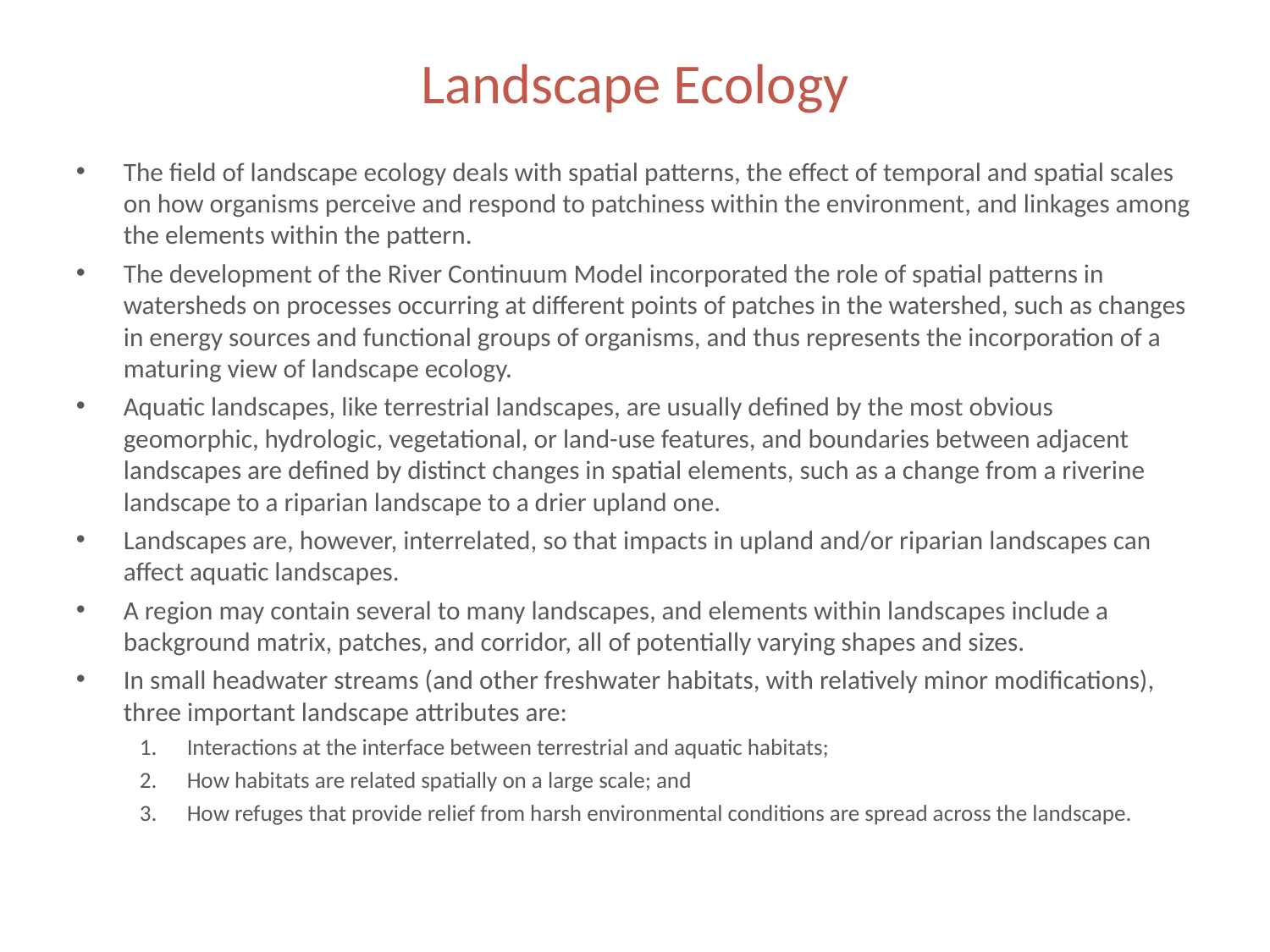

# Landscape Ecology
The field of landscape ecology deals with spatial patterns, the effect of temporal and spatial scales on how organisms perceive and respond to patchiness within the environment, and linkages among the elements within the pattern.
The development of the River Continuum Model incorporated the role of spatial patterns in watersheds on processes occurring at different points of patches in the watershed, such as changes in energy sources and functional groups of organisms, and thus represents the incorporation of a maturing view of landscape ecology.
Aquatic landscapes, like terrestrial landscapes, are usually defined by the most obvious geomorphic, hydrologic, vegetational, or land-use features, and boundaries between adjacent landscapes are defined by distinct changes in spatial elements, such as a change from a riverine landscape to a riparian landscape to a drier upland one.
Landscapes are, however, interrelated, so that impacts in upland and/or riparian landscapes can affect aquatic landscapes.
A region may contain several to many landscapes, and elements within landscapes include a background matrix, patches, and corridor, all of potentially varying shapes and sizes.
In small headwater streams (and other freshwater habitats, with relatively minor modifications), three important landscape attributes are:
Interactions at the interface between terrestrial and aquatic habitats;
How habitats are related spatially on a large scale; and
How refuges that provide relief from harsh environmental conditions are spread across the landscape.